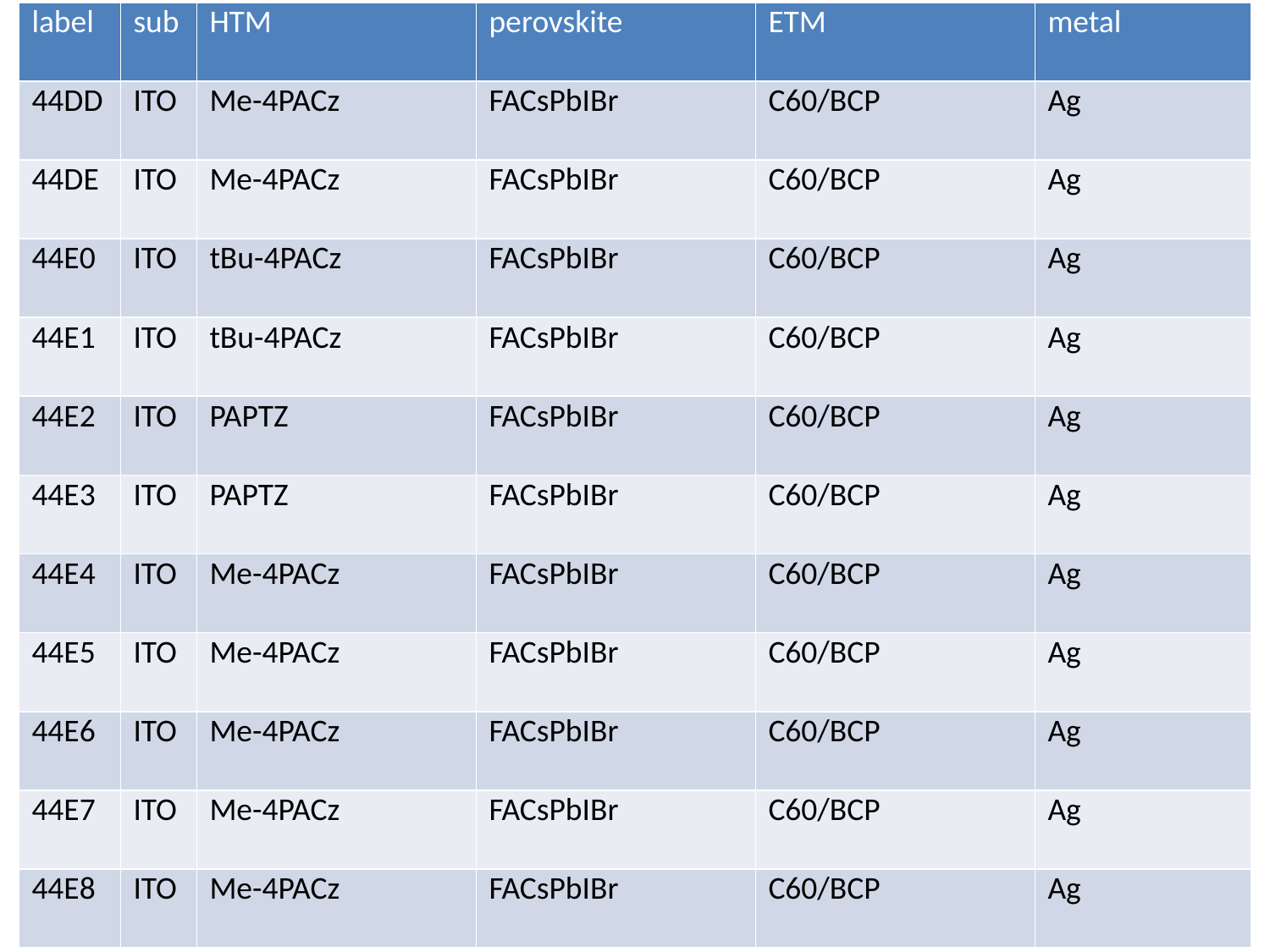

| label | sub | HTM | perovskite | ETM | metal |
| --- | --- | --- | --- | --- | --- |
| 44DD | ITO | Me-4PACz | FACsPbIBr | C60/BCP | Ag |
| 44DE | ITO | Me-4PACz | FACsPbIBr | C60/BCP | Ag |
| 44E0 | ITO | tBu-4PACz | FACsPbIBr | C60/BCP | Ag |
| 44E1 | ITO | tBu-4PACz | FACsPbIBr | C60/BCP | Ag |
| 44E2 | ITO | PAPTZ | FACsPbIBr | C60/BCP | Ag |
| 44E3 | ITO | PAPTZ | FACsPbIBr | C60/BCP | Ag |
| 44E4 | ITO | Me-4PACz | FACsPbIBr | C60/BCP | Ag |
| 44E5 | ITO | Me-4PACz | FACsPbIBr | C60/BCP | Ag |
| 44E6 | ITO | Me-4PACz | FACsPbIBr | C60/BCP | Ag |
| 44E7 | ITO | Me-4PACz | FACsPbIBr | C60/BCP | Ag |
| 44E8 | ITO | Me-4PACz | FACsPbIBr | C60/BCP | Ag |